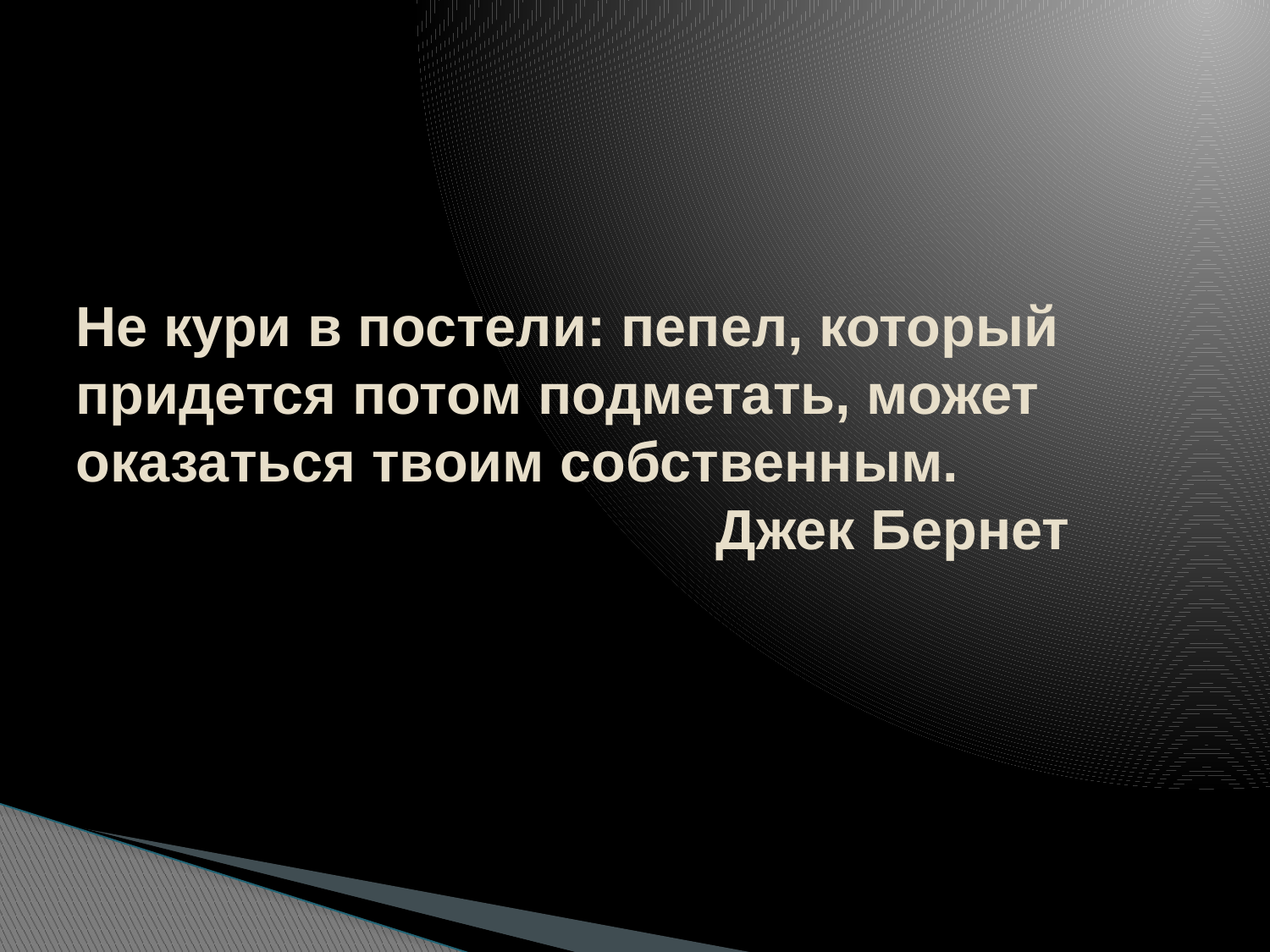

# Не кури в постели: пепел, который придется потом подметать, может оказаться твоим собственным. Джек Бернет